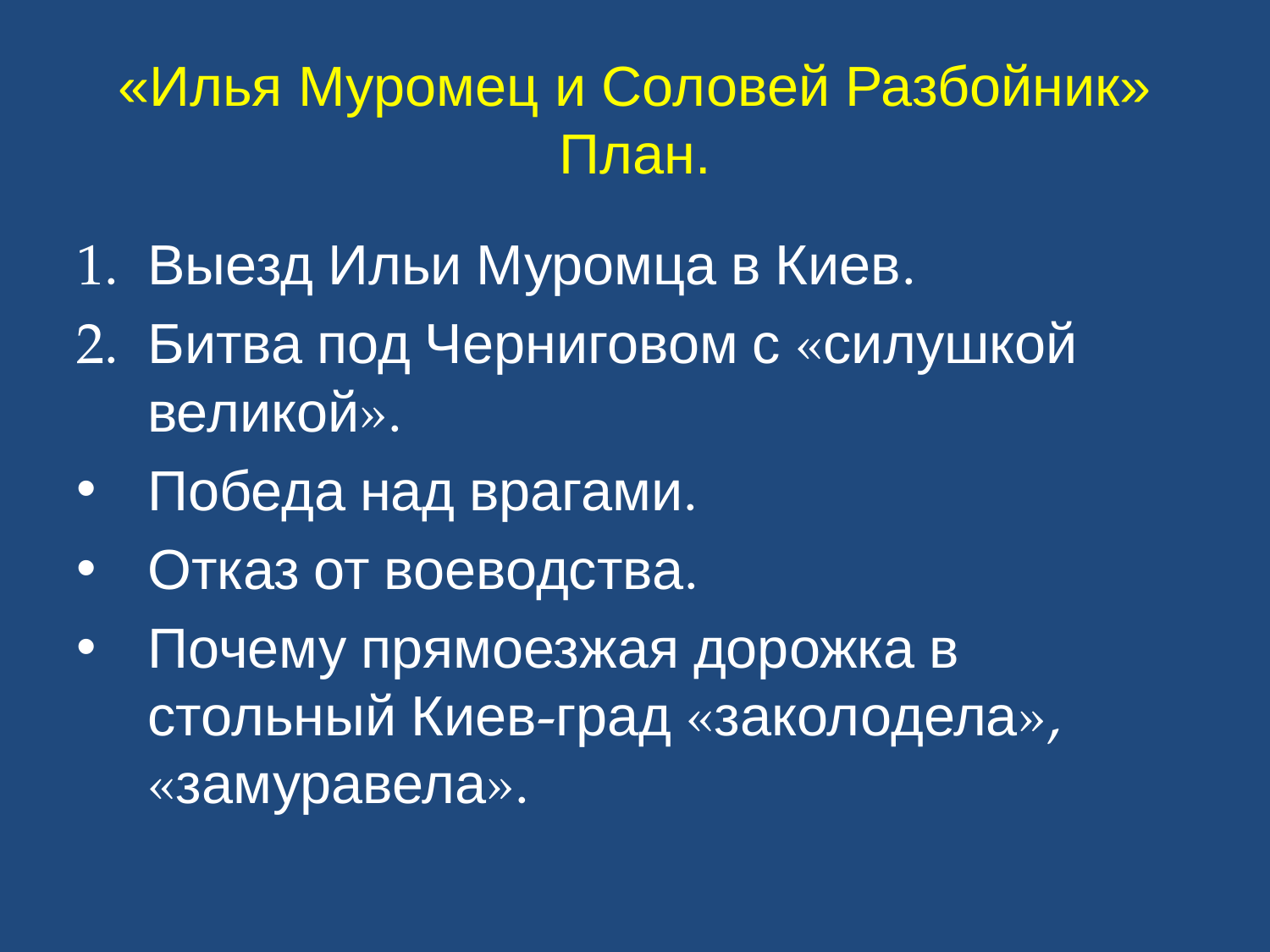

# «Илья Муромец и Соловей Разбойник» План.
Выезд Ильи Муромца в Киев.
Битва под Черниговом с «силушкой великой».
Победа над врагами.
Отказ от воеводства.
Почему прямоезжая дорожка в стольный Киев-град «заколодела», «замуравела».